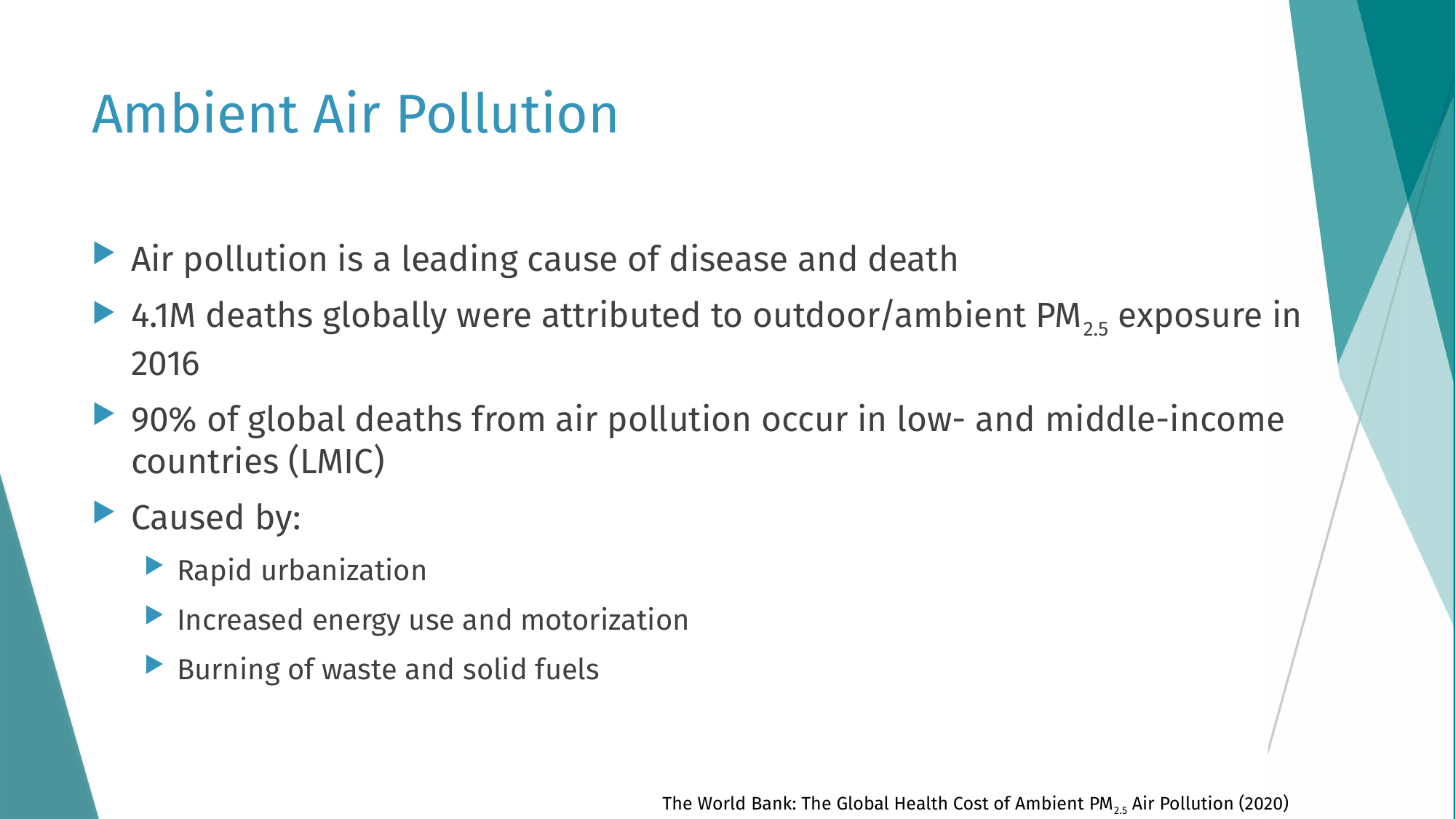

# Ambient Air Pollution
Air pollution is a leading cause of disease and death
4.1M deaths globally were attributed to outdoor/ambient PM2.5 exposure in 2016
90% of global deaths from air pollution occur in low- and middle-income countries (LMIC)
Caused by:
Rapid urbanization
Increased energy use and motorization
Burning of waste and solid fuels
The World Bank: The Global Health Cost of Ambient PM2.5 Air Pollution (2020)